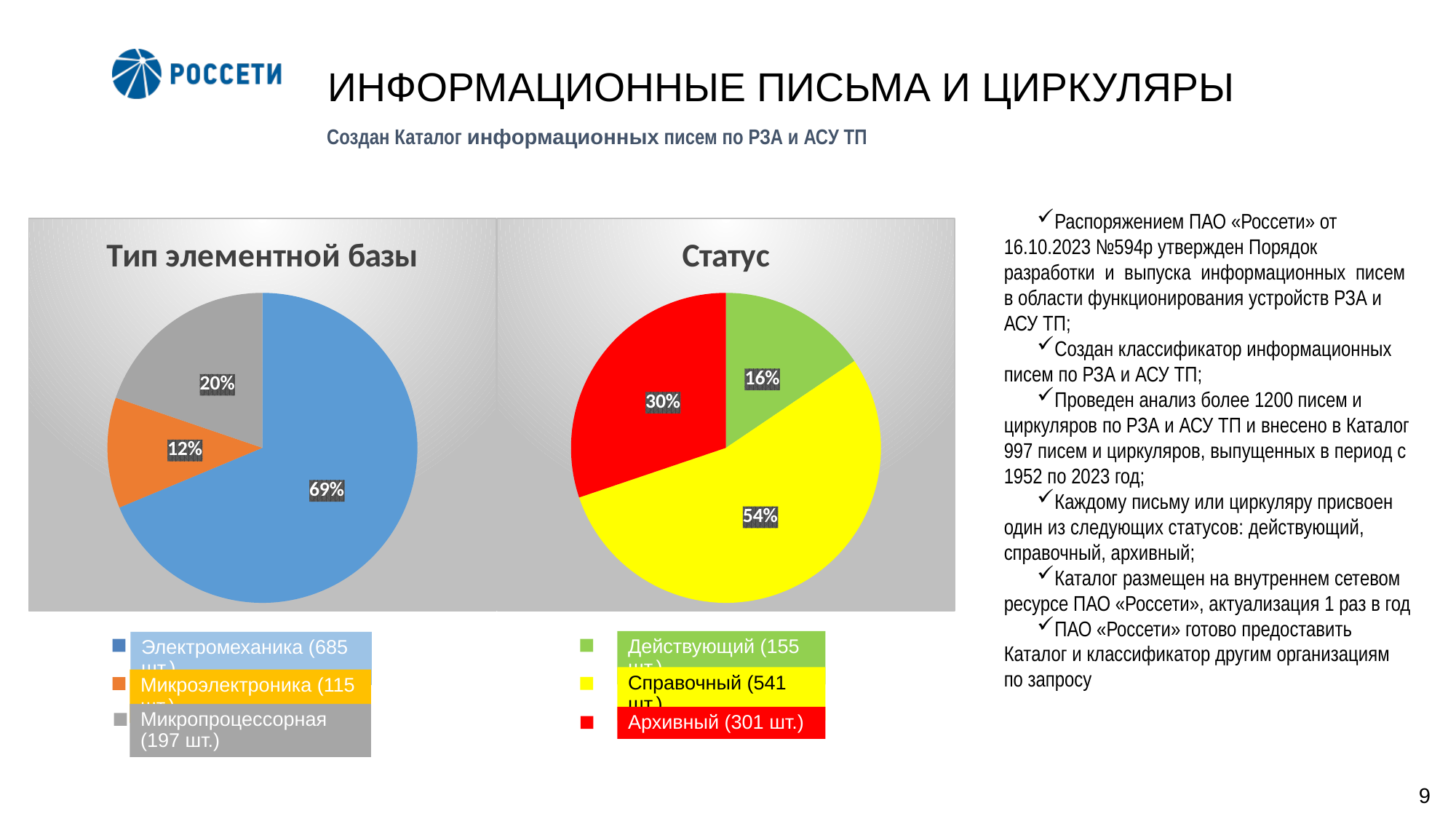

ИНФОРМАЦИОННЫЕ ПИСЬМА И ЦИРКУЛЯРЫ
Создан Каталог информационных писем по РЗА и АСУ ТП

Распоряжением ПАО «Россети» от 16.10.2023 №594р утвержден Порядок  разработки  и  выпуска  информационных  писем в области функционирования устройств РЗА и АСУ ТП;
Создан классификатор информационных писем по РЗА и АСУ ТП;
Проведен анализ более 1200 писем и циркуляров по РЗА и АСУ ТП и внесено в Каталог 997 писем и циркуляров, выпущенных в период с 1952 по 2023 год;
Каждому письму или циркуляру присвоен один из следующих статусов: действующий, справочный, архивный;
Каталог размещен на внутреннем сетевом ресурсе ПАО «Россети», актуализация 1 раз в год
ПАО «Россети» готово предоставить Каталог и классификатор другим организациям по запросу

### Chart: Тип элементной базы

| Category |  |
|---|---|

### Chart: Статус

| Category |  |
|---|---|
Действующий (155 шт.)
Электромеханика (685 шт.)

Справочный (541 шт.)
Микроэлектроника (115 шт.)

Микропроцессорная (197 шт.)
Архивный (301 шт.)

9